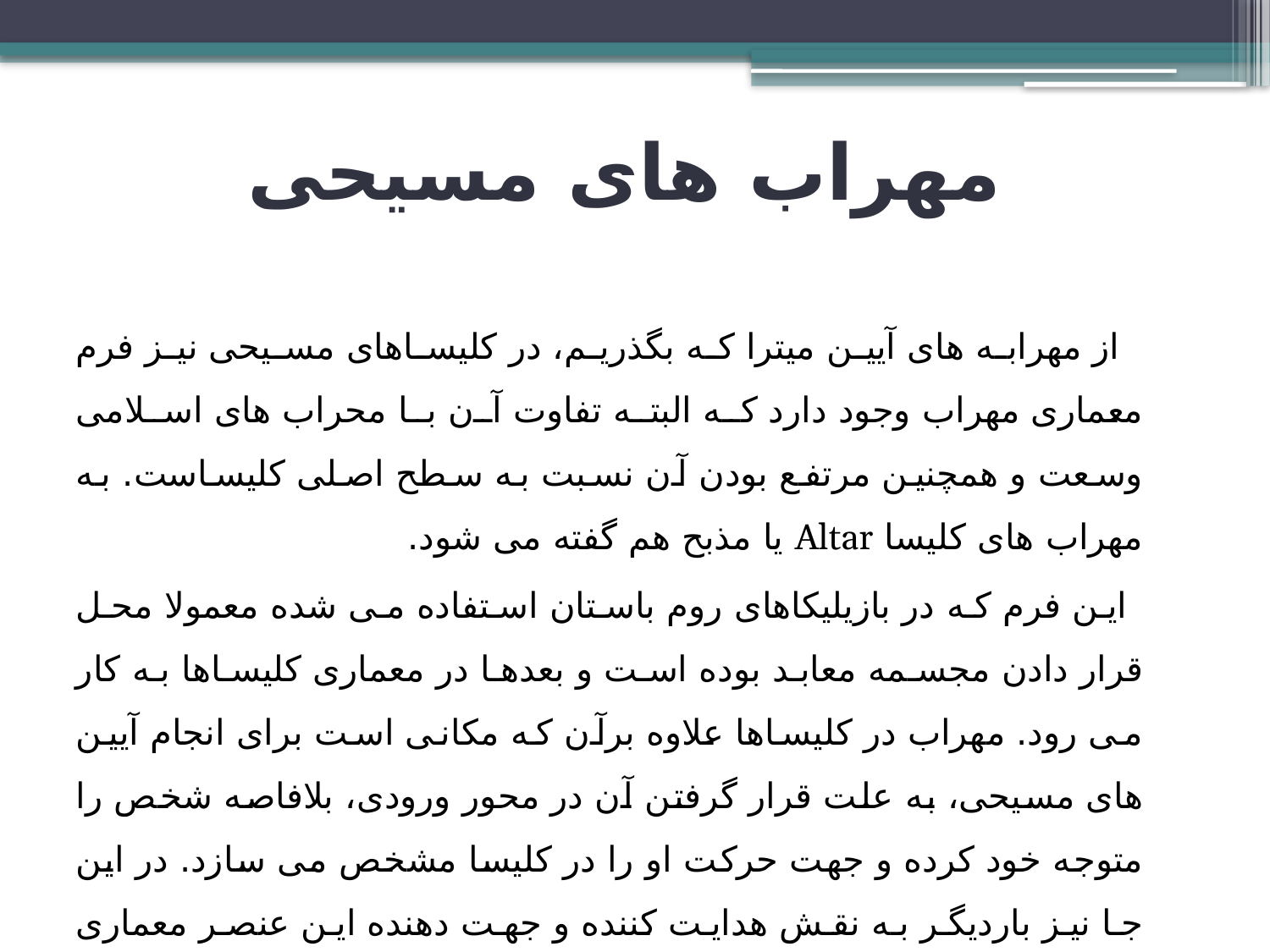

# مهراب های مسیحی
   از مهرابه های آیین میترا که بگذریم، در کلیساهای مسیحی نیز فرم معماری مهراب وجود دارد که البته تفاوت آن با محراب های اسلامی وسعت و همچنین مرتفع بودن آن نسبت به سطح اصلی کلیساست. به مهراب های کلیسا Altar یا مذبح هم گفته می شود.
   این فرم که در بازیلیکاهای روم باستان استفاده می شده معمولا محل قرار دادن مجسمه معابد بوده است و بعدها در معماری کلیساها به کار می رود. مهراب در کلیساها علاوه برآن که مکانی است برای انجام آیین های مسیحی، به علت قرار گرفتن آن در محور ورودی، بلافاصه شخص را متوجه خود کرده و جهت حرکت او را در کلیسا مشخص می سازد. در این جا نیز باردیگر به نقش هدایت کننده و جهت دهنده این عنصر معماری توجه شده است.